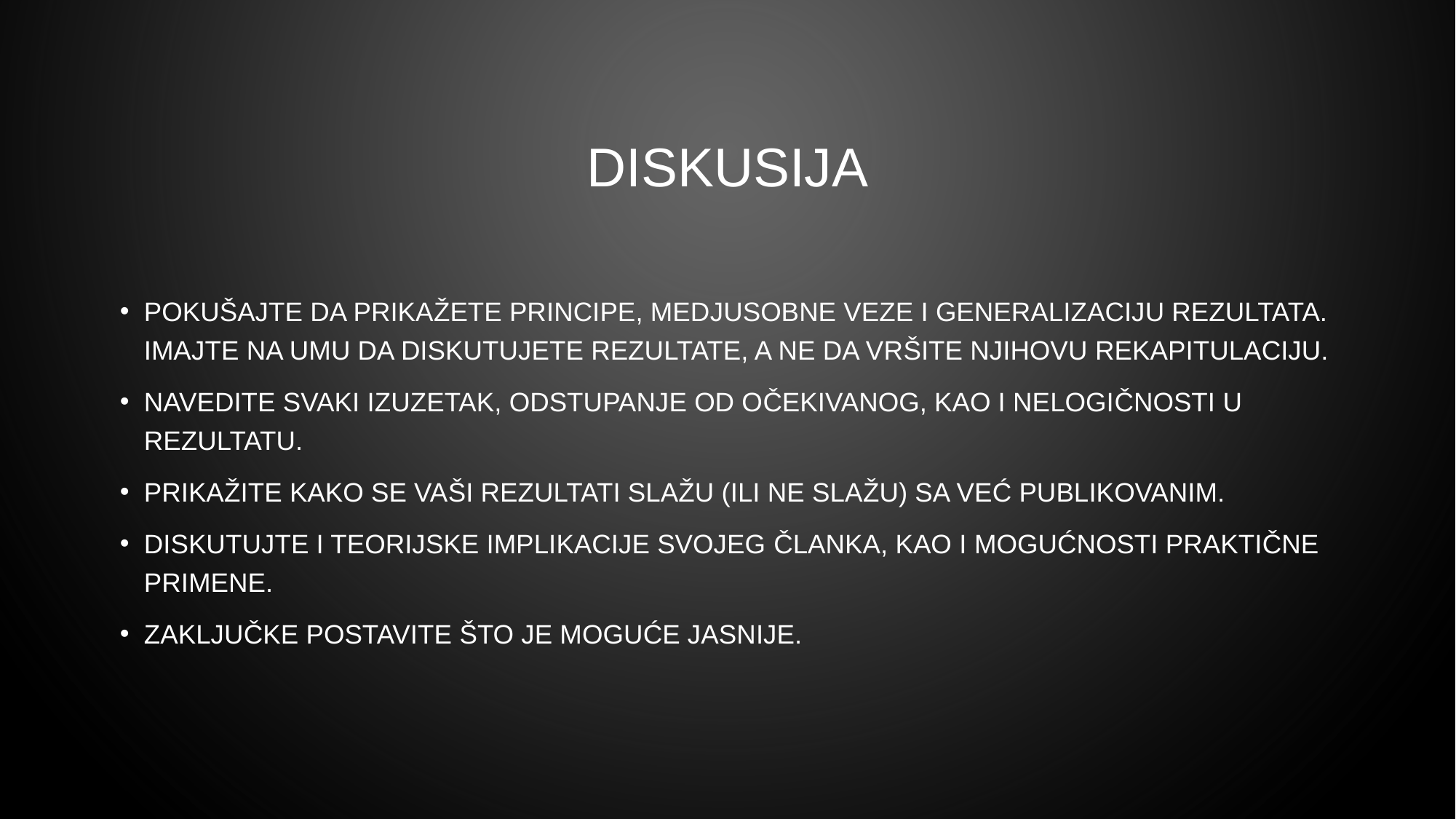

# Diskusija
Pokušajte da prikažete principe, medjusobne veze i generalizaciju rezultata. Imajte na umu da diskutujete rezultate, a ne da vršite njihovu rekapitulaciju.
Navedite svaki izuzetak, odstupanje od očekivanog, kao i nelogičnosti u rezultatu.
Prikažite kako se vaši rezultati slažu (ili ne slažu) sa već publikovanim.
Diskutujte i teorijske implikacije svojeg članka, kao i mogućnosti praktične primene.
Zaključke postavite što je moguće jasnije.